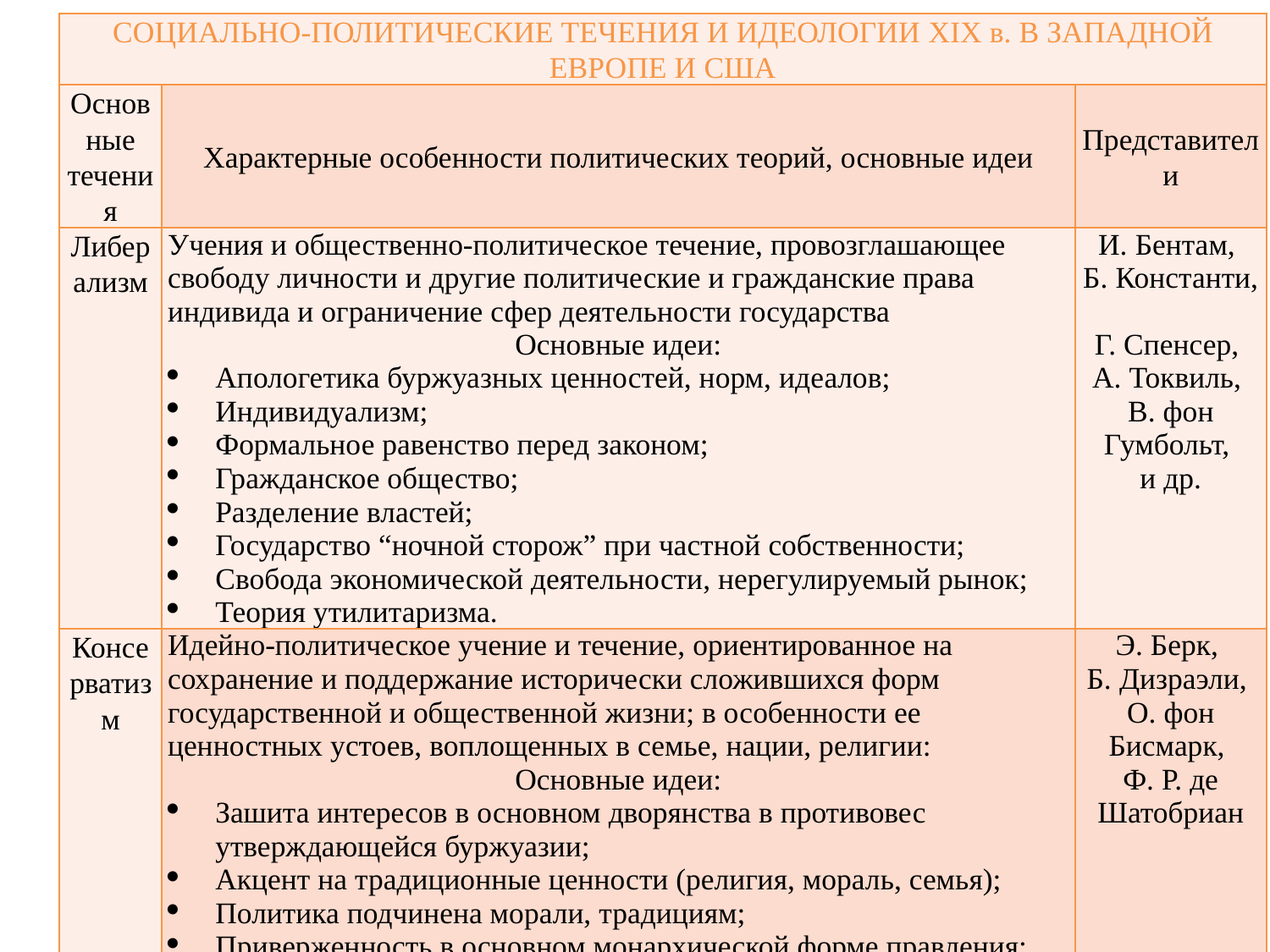

| СОЦИАЛЬНО-ПОЛИТИЧЕСКИЕ ТЕЧЕНИЯ И ИДЕОЛОГИИ XIX в. В ЗАПАДНОЙ ЕВРОПЕ И США |  |  |
| --- | --- | --- |
| Основные течения | Характерные особенности политических теорий, основные идеи | Представители |
| Либерализм | Учения и общественно-политическое течение, провозглашающее свободу личности и другие политические и гражданские права индивида и ограничение сфер деятельности государства Основные идеи: Апологетика буржуазных ценностей, норм, идеалов; Индивидуализм; Формальное равенство перед законом; Гражданское общество; Разделение властей; Государство “ночной сторож” при частной собственности; Свобода экономической деятельности, нерегулируемый рынок; Теория утилитаризма. | И. Бентам, Б. Константи, Г. Спенсер, А. Токвиль, В. фон Гумбольт, и др. |
| Консерватизм | Идейно-политическое учение и течение, ориентированное на сохранение и поддержание исторически сложившихся форм государственной и общественной жизни; в особенности ее ценностных устоев, воплощенных в семье, нации, религии: Основные идеи: Зашита интересов в основном дворянства в противовес утверждающейся буржуазии; Акцент на традиционные ценности (религия, мораль, семья); Политика подчинена морали, традициям; Приверженность в основном монархической форме правления; Традиция патернализма; Неизбежность социально-экономического и политического неравенства в обществе | Э. Берк, Б. Дизраэли, О. фон Бисмарк, Ф. Р. де Шатобриан |